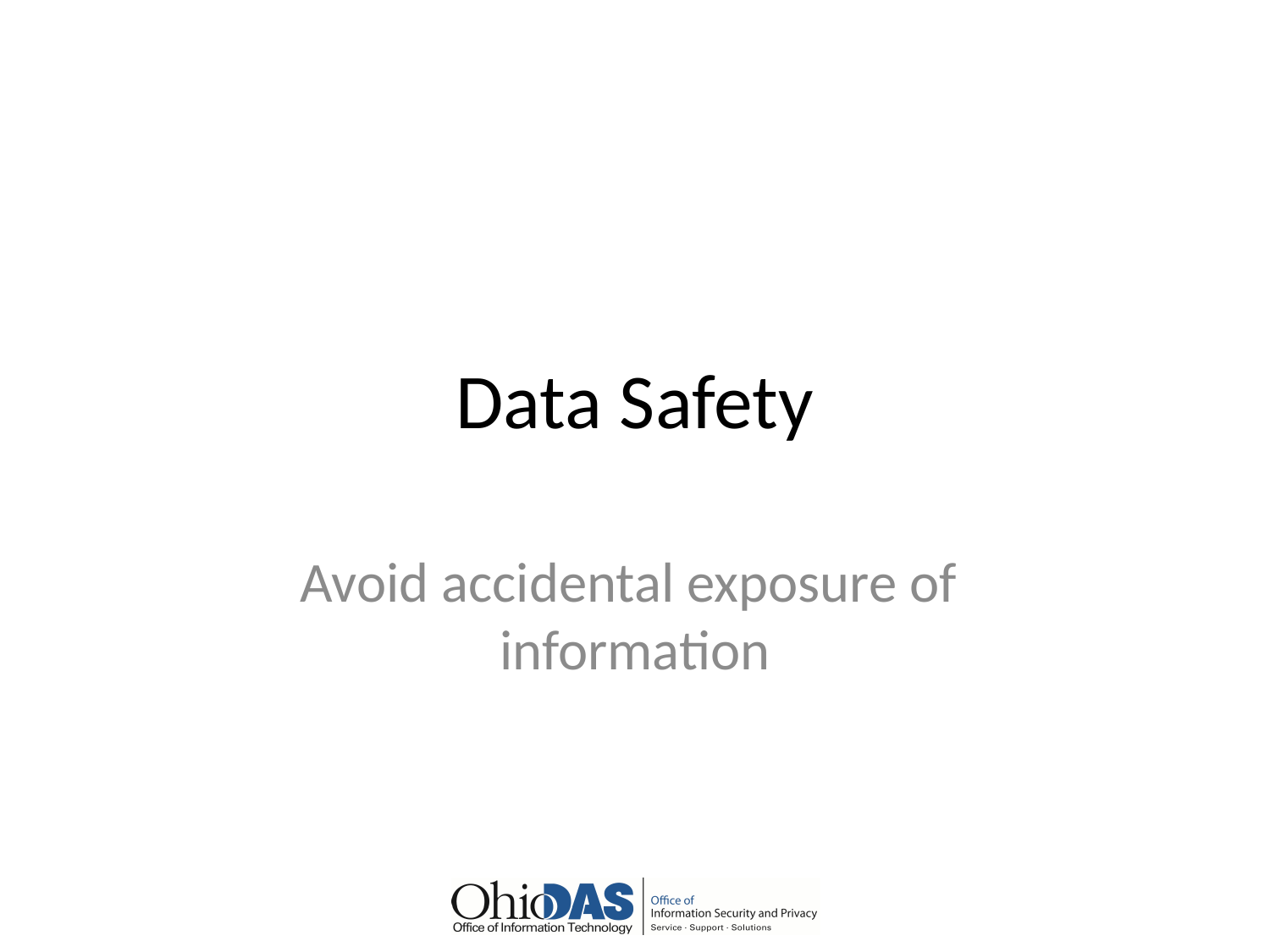

# Data Safety
Avoid accidental exposure of  information